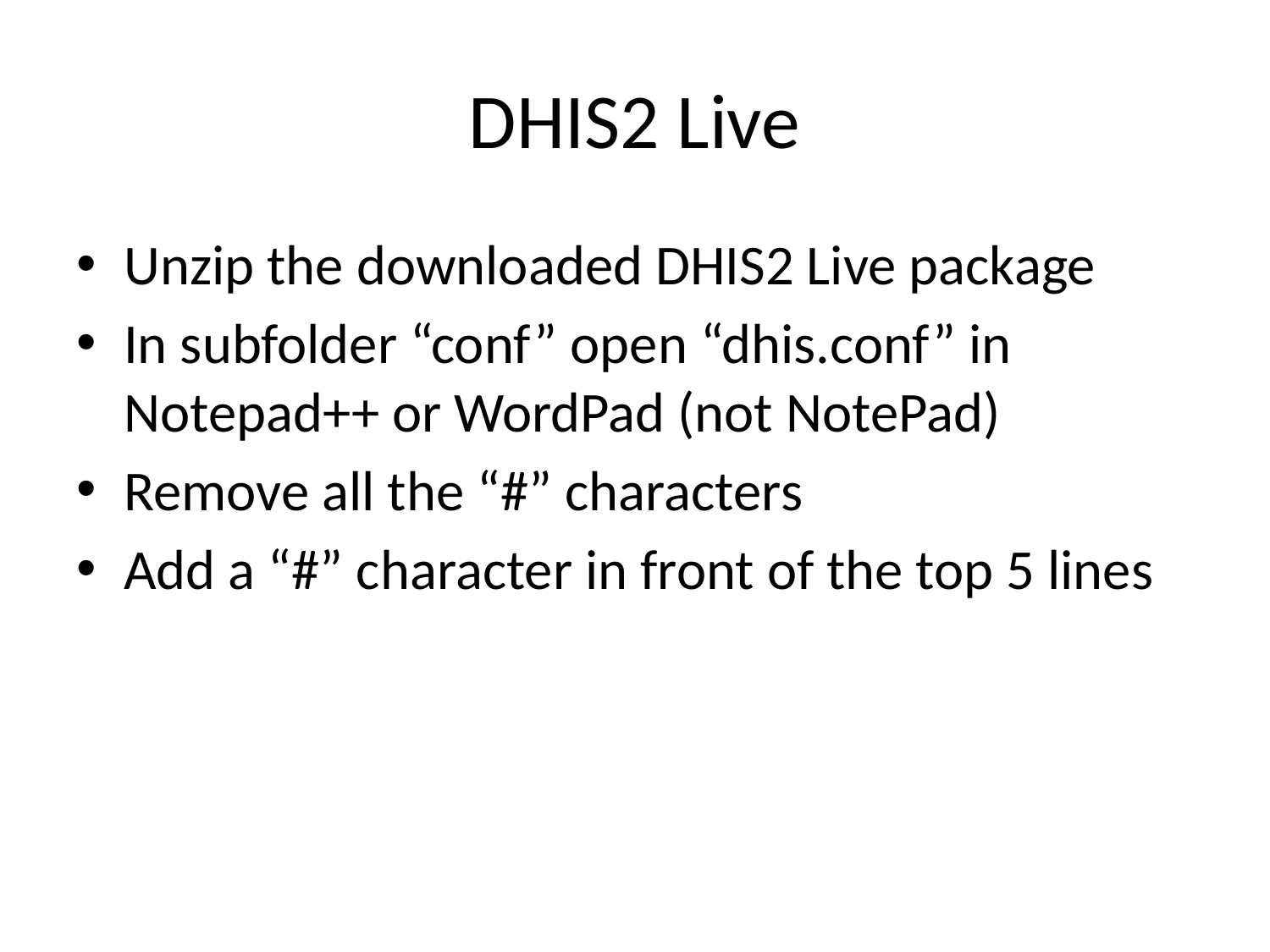

# DHIS2 Live
Unzip the downloaded DHIS2 Live package
In subfolder “conf” open “dhis.conf” in Notepad++ or WordPad (not NotePad)
Remove all the “#” characters
Add a “#” character in front of the top 5 lines